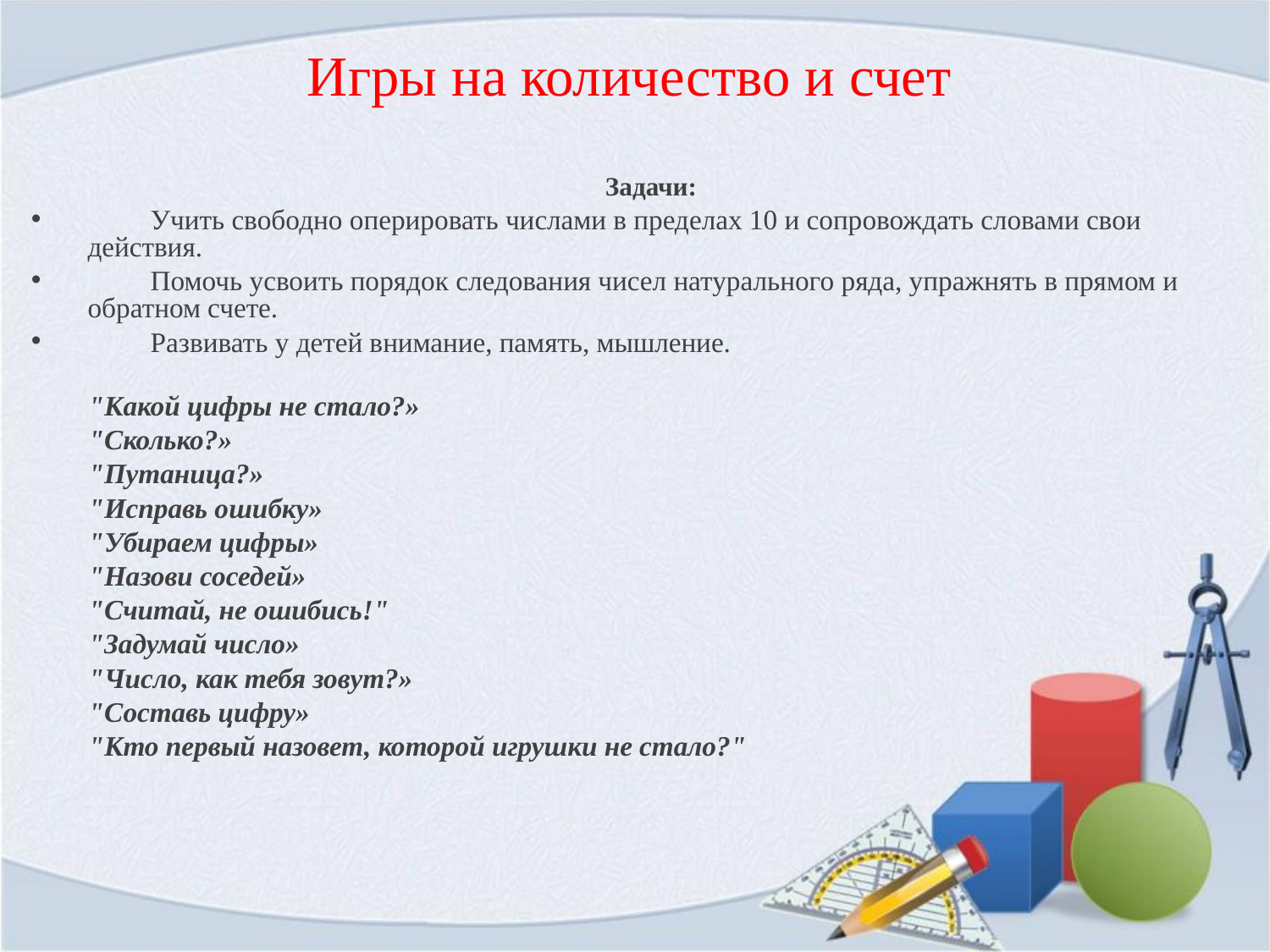

Игры на количество и счет
           Задачи:
         Учить свободно оперировать числами в пределах 10 и сопровождать словами свои действия.
         Помочь усвоить порядок следования чисел натурального ряда, упражнять в прямом и обратном счете.
         Развивать у детей внимание, память, мышление.

	"Какой цифры не стало?»
	"Сколько?»
 	"Путаница?»
	"Исправь ошибку»
	"Убираем цифры»
 	"Назови соседей»
	"Считай, не ошибись!"
	"Задумай число»
	"Число, как тебя зовут?»
	"Составь цифру»
 	"Кто первый назовет, которой игрушки не стало?"